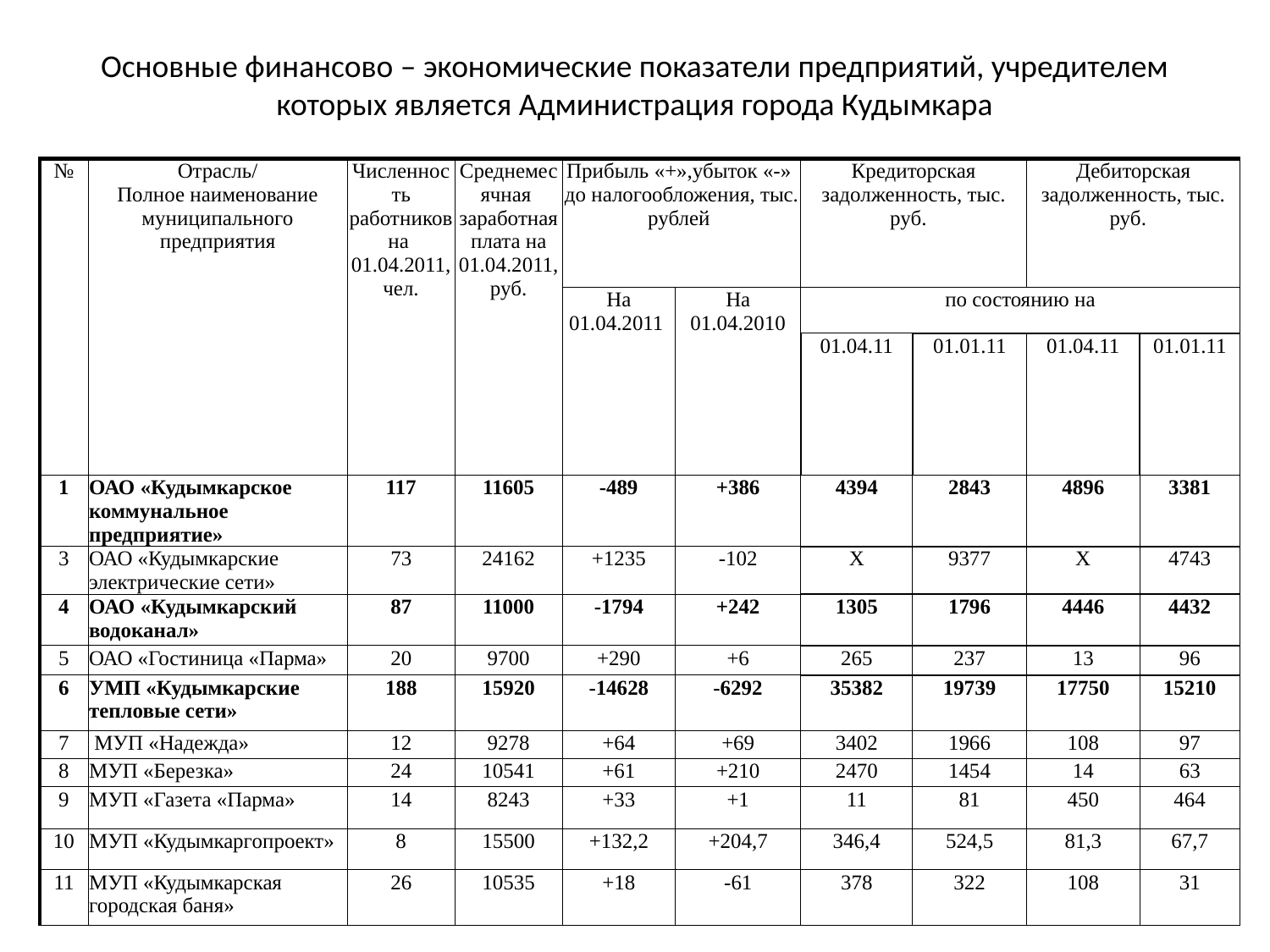

# Основные финансово – экономические показатели предприятий, учредителем которых является Администрация города Кудымкара
| № | Отрасль/ Полное наименование муниципального предприятия | Численность работников на 01.04.2011, чел. | Среднемесячная заработная плата на 01.04.2011, руб. | Прибыль «+»,убыток «-» до налогообложения, тыс. рублей |  | Кредиторская задолженность, тыс. руб. |  | Дебиторская задолженность, тыс. руб. |  |
| --- | --- | --- | --- | --- | --- | --- | --- | --- | --- |
|  |  |  |  | На 01.04.2011 | На 01.04.2010 | по состоянию на |  |  |  |
|  |  |  |  |  |  | 01.04.11 | 01.01.11 | 01.04.11 | 01.01.11 |
| 1 | ОАО «Кудымкарское коммунальное предприятие» | 117 | 11605 | -489 | +386 | 4394 | 2843 | 4896 | 3381 |
| 3 | ОАО «Кудымкарские электрические сети» | 73 | 24162 | +1235 | -102 | Х | 9377 | Х | 4743 |
| 4 | ОАО «Кудымкарский водоканал» | 87 | 11000 | -1794 | +242 | 1305 | 1796 | 4446 | 4432 |
| 5 | ОАО «Гостиница «Парма» | 20 | 9700 | +290 | +6 | 265 | 237 | 13 | 96 |
| 6 | УМП «Кудымкарские тепловые сети» | 188 | 15920 | -14628 | -6292 | 35382 | 19739 | 17750 | 15210 |
| 7 | МУП «Надежда» | 12 | 9278 | +64 | +69 | 3402 | 1966 | 108 | 97 |
| 8 | МУП «Березка» | 24 | 10541 | +61 | +210 | 2470 | 1454 | 14 | 63 |
| 9 | МУП «Газета «Парма» | 14 | 8243 | +33 | +1 | 11 | 81 | 450 | 464 |
| 10 | МУП «Кудымкаргопроект» | 8 | 15500 | +132,2 | +204,7 | 346,4 | 524,5 | 81,3 | 67,7 |
| 11 | МУП «Кудымкарская городская баня» | 26 | 10535 | +18 | -61 | 378 | 322 | 108 | 31 |